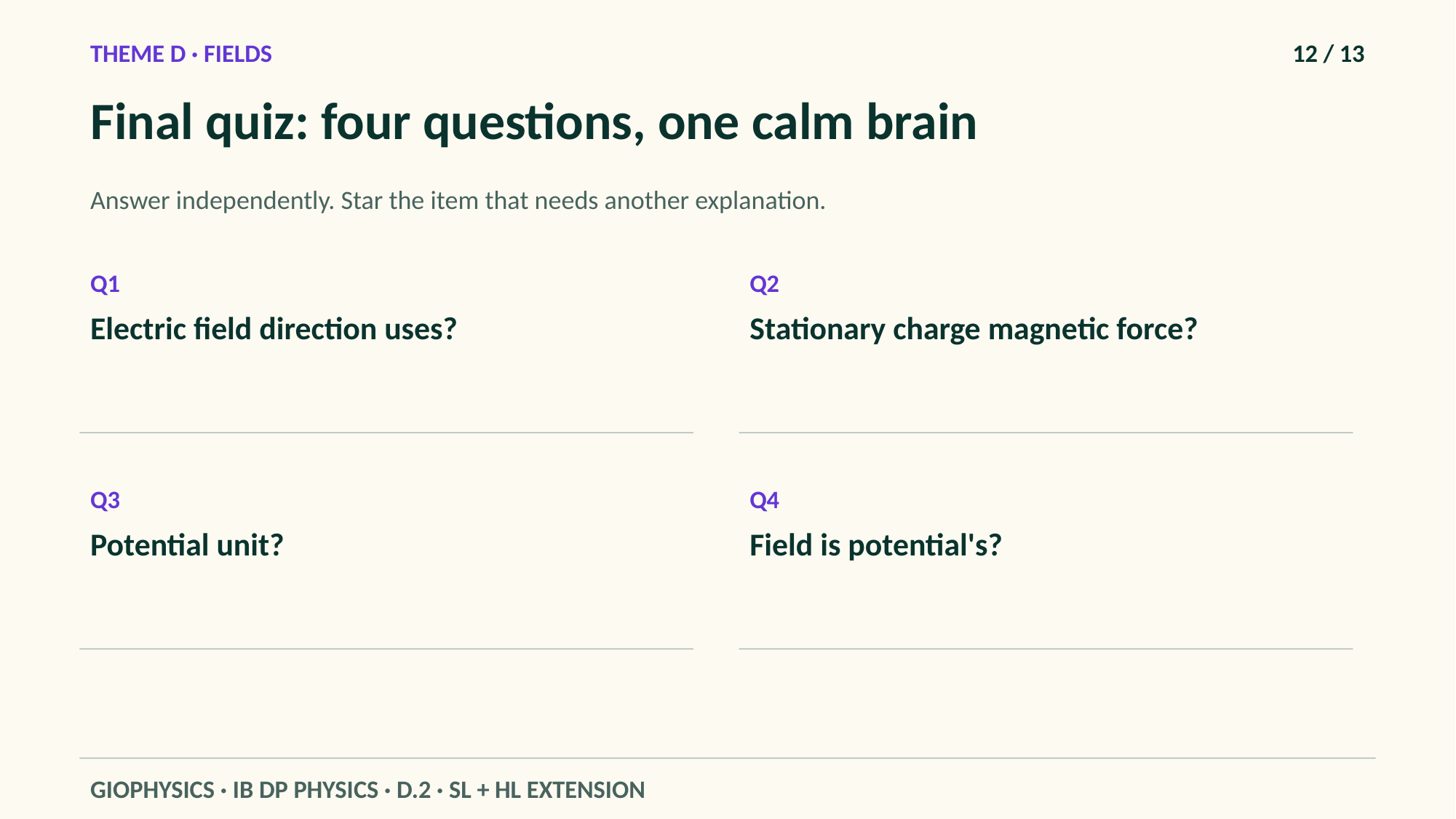

THEME D · FIELDS
12 / 13
Final quiz: four questions, one calm brain
Answer independently. Star the item that needs another explanation.
Q1
Q2
Electric field direction uses?
Stationary charge magnetic force?

Q3
Q4
Potential unit?
Field is potential's?

GIOPHYSICS · IB DP PHYSICS · D.2 · SL + HL EXTENSION